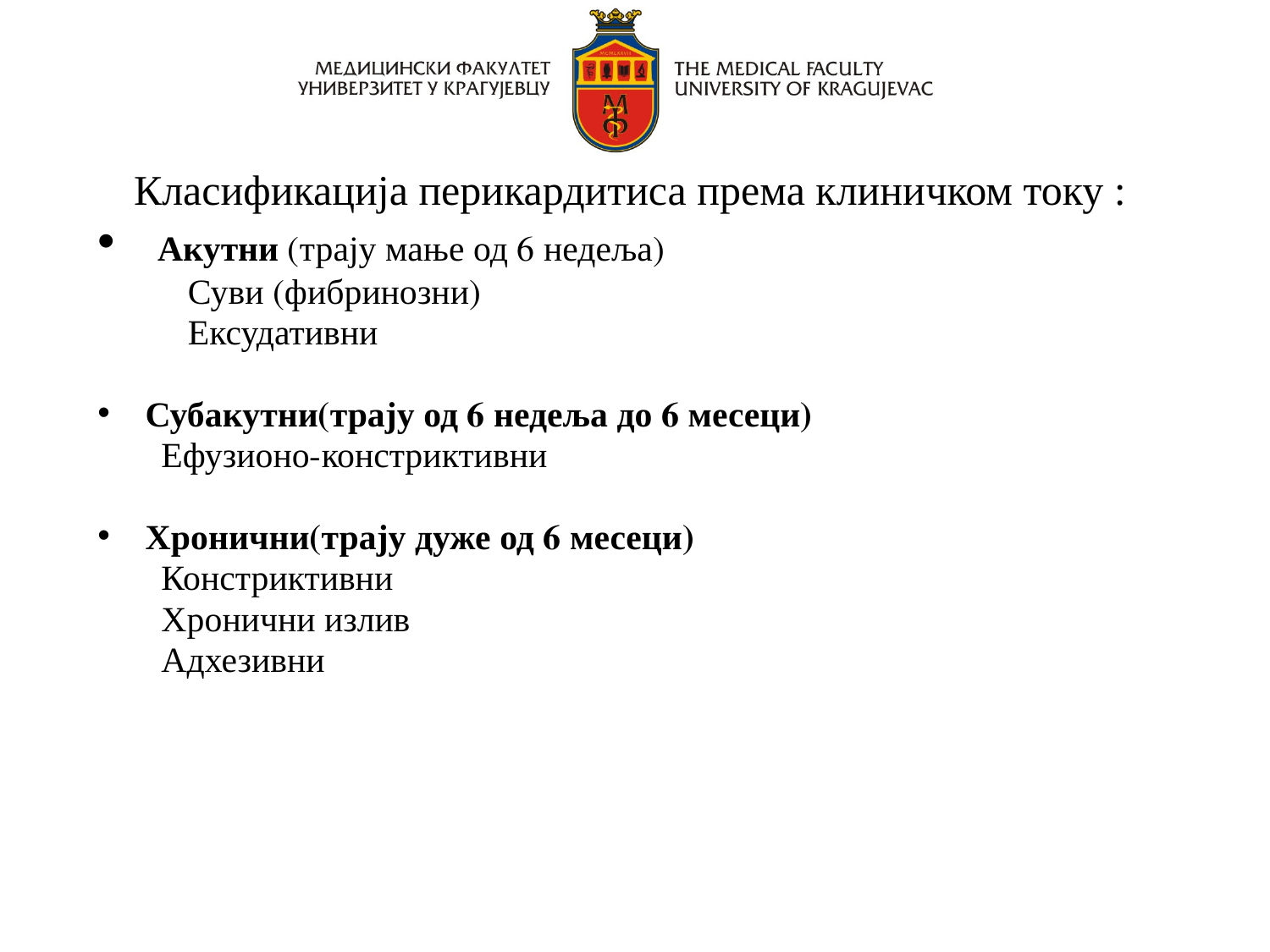

Класификација перикардитиса према клиничком току :
 Акутни (трају мање од 6 недеља)
   Суви (фибринозни)
   Ексудативни

Субакутни(трају од 6 недеља до 6 месеци)
Ефузионо-констриктивни

Хронични(трају дуже од 6 месеци)
Констриктивни
Хронични излив
Адхезивни